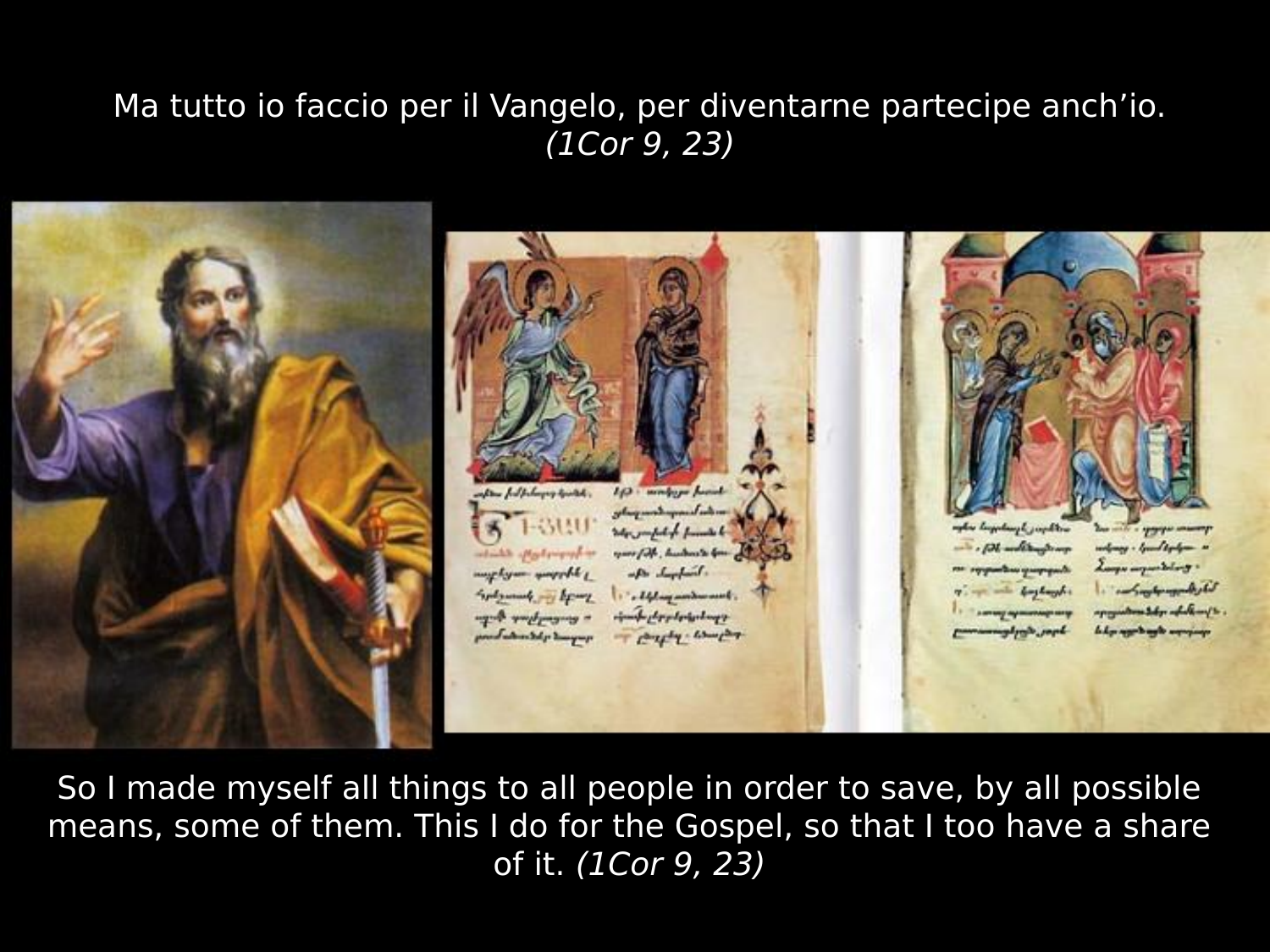

# Ma tutto io faccio per il Vangelo, per diventarne partecipe anch’io. (1Cor 9, 23)
So I made myself all things to all people in order to save, by all possible means, some of them. This I do for the Gospel, so that I too have a share of it. (1Cor 9, 23)